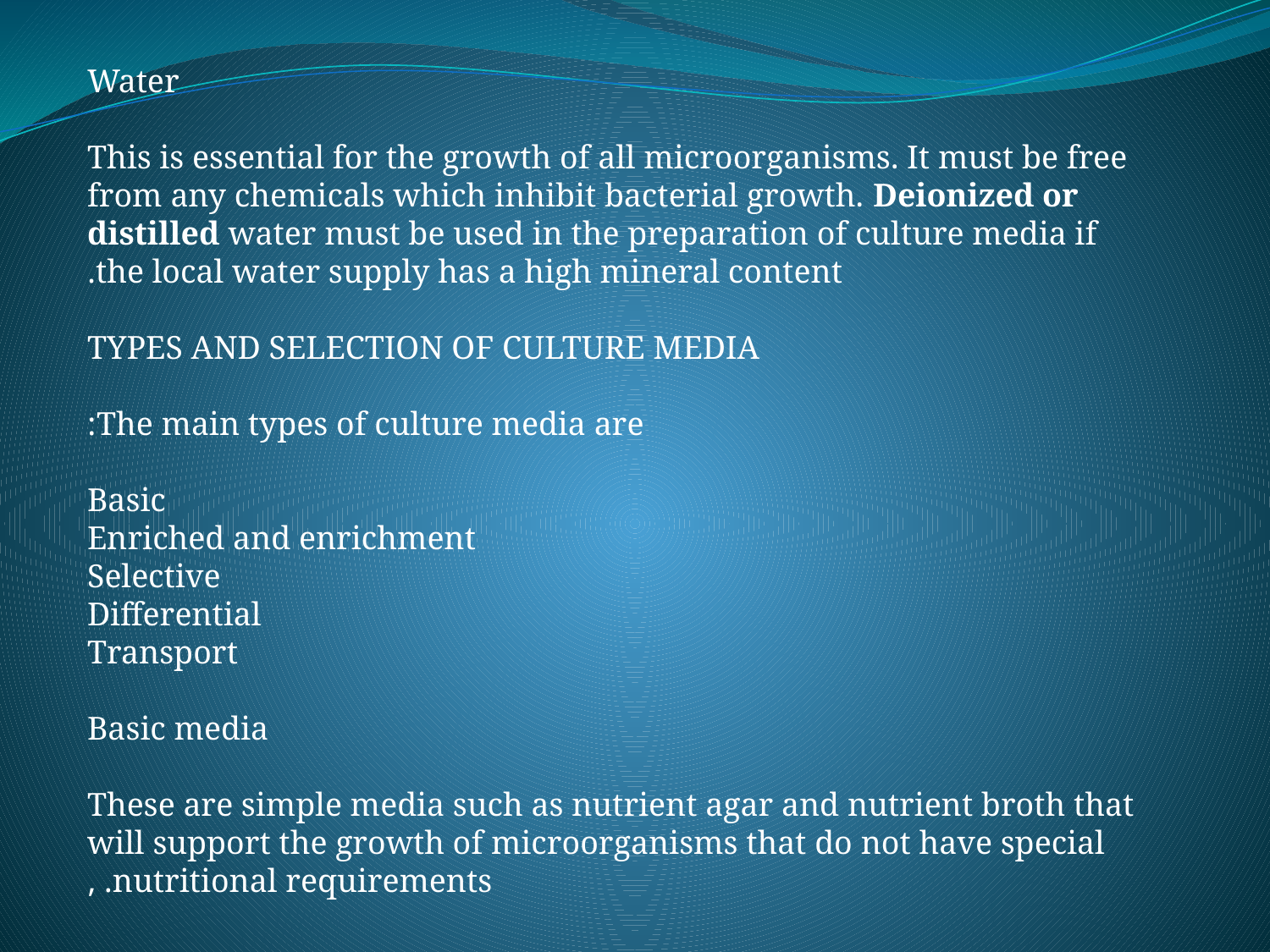

Water

This is essential for the growth of all microorganisms. It must be free from any chemicals which inhibit bacterial growth. Deionized or distilled water must be used in the preparation of culture media if the local water supply has a high mineral content.

TYPES AND SELECTION OF CULTURE MEDIA

The main types of culture media are:

Basic
Enriched and enrichment
Selective
Differential
Transport

Basic media

These are simple media such as nutrient agar and nutrient broth that will support the growth of microorganisms that do not have special nutritional requirements. ,